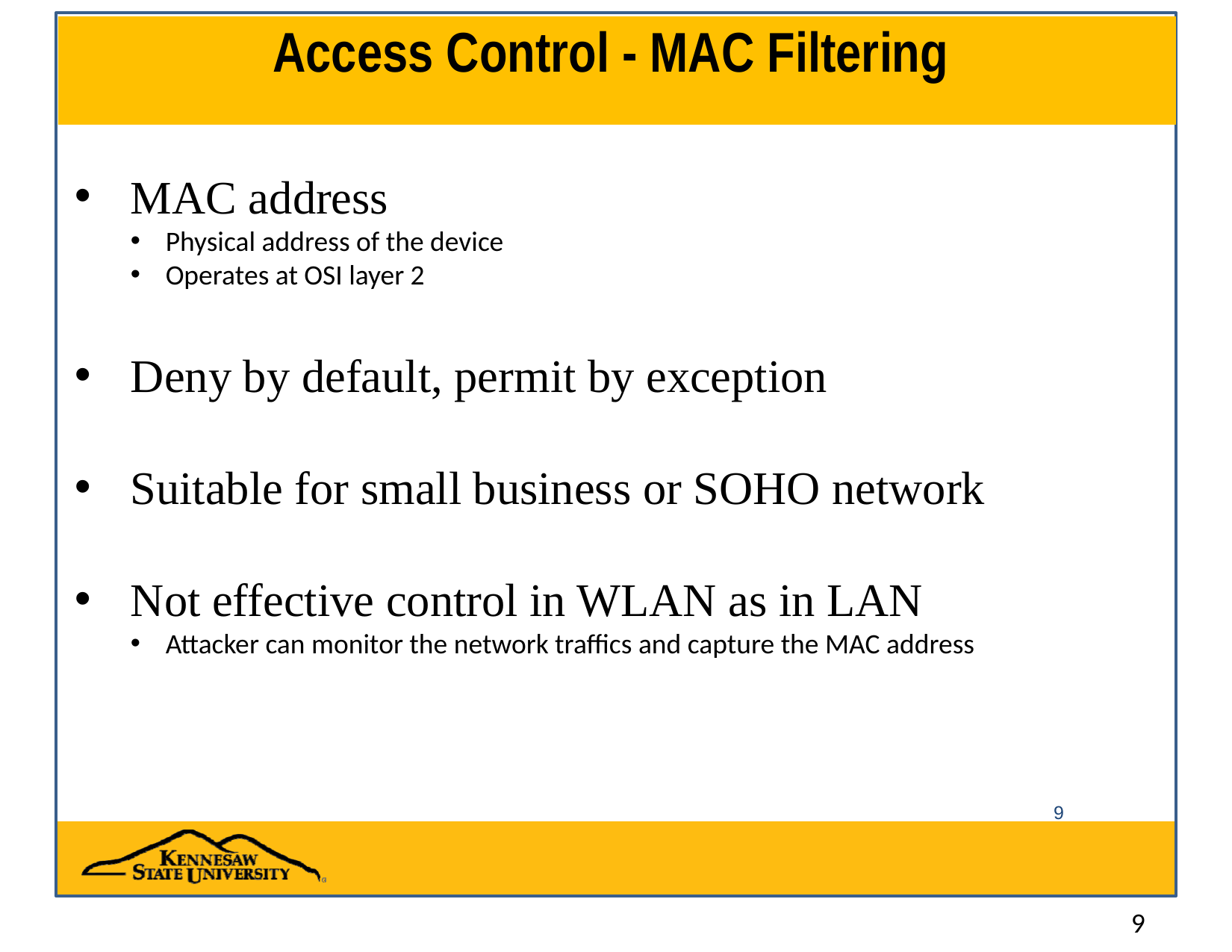

# Access Control - MAC Filtering
MAC address
Physical address of the device
Operates at OSI layer 2

Deny by default, permit by exception

Suitable for small business or SOHO network

Not effective control in WLAN as in LAN
Attacker can monitor the network traffics and capture the MAC address
9